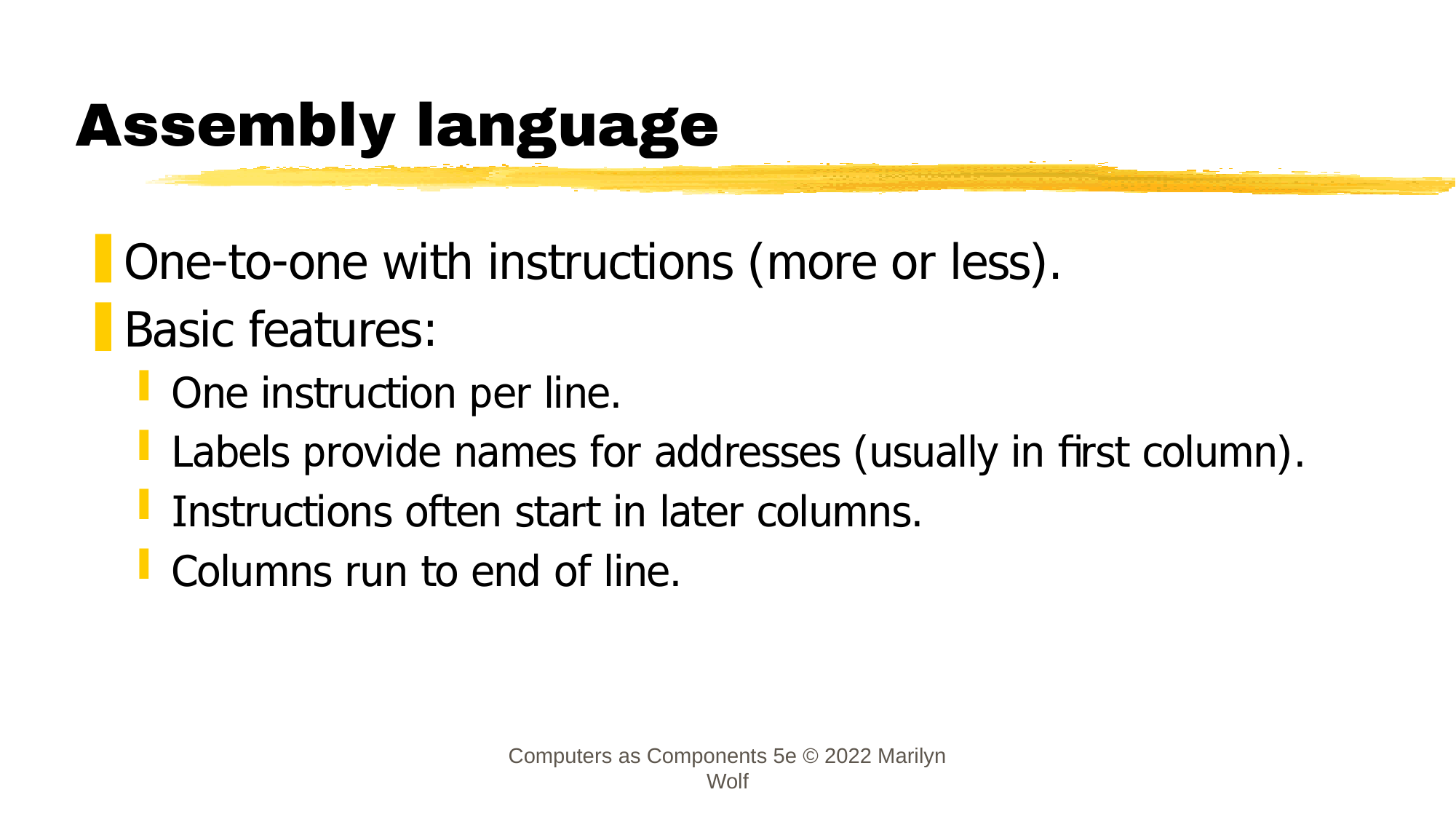

# Assembly language
One-to-one with instructions (more or less).
Basic features:
One instruction per line.
Labels provide names for addresses (usually in first column).
Instructions often start in later columns.
Columns run to end of line.
Computers as Components 5e © 2022 Marilyn Wolf